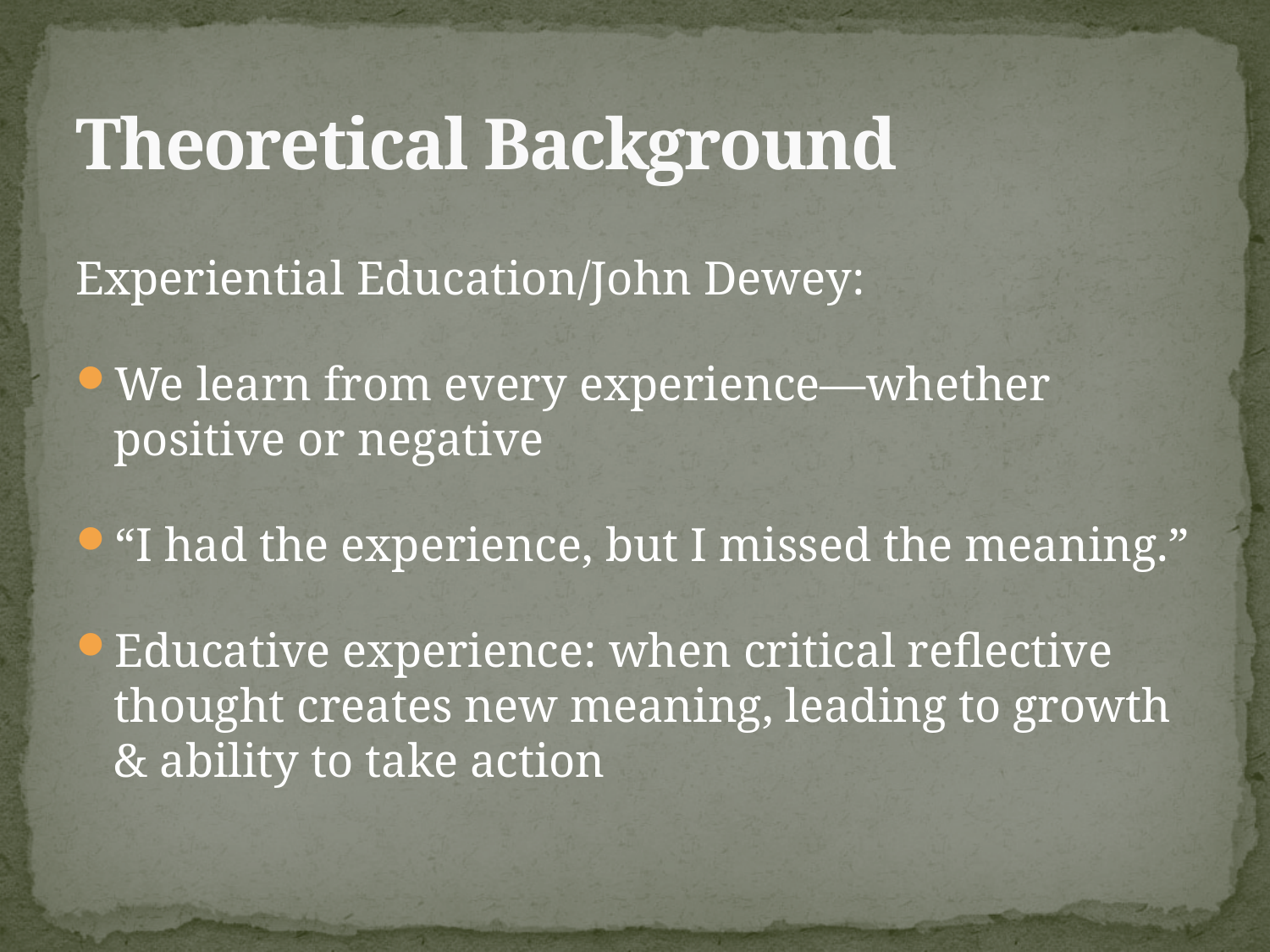

# Theoretical Background
Experiential Education/John Dewey:

We learn from every experience—whether positive or negative

“I had the experience, but I missed the meaning.”

Educative experience: when critical reflective thought creates new meaning, leading to growth & ability to take action